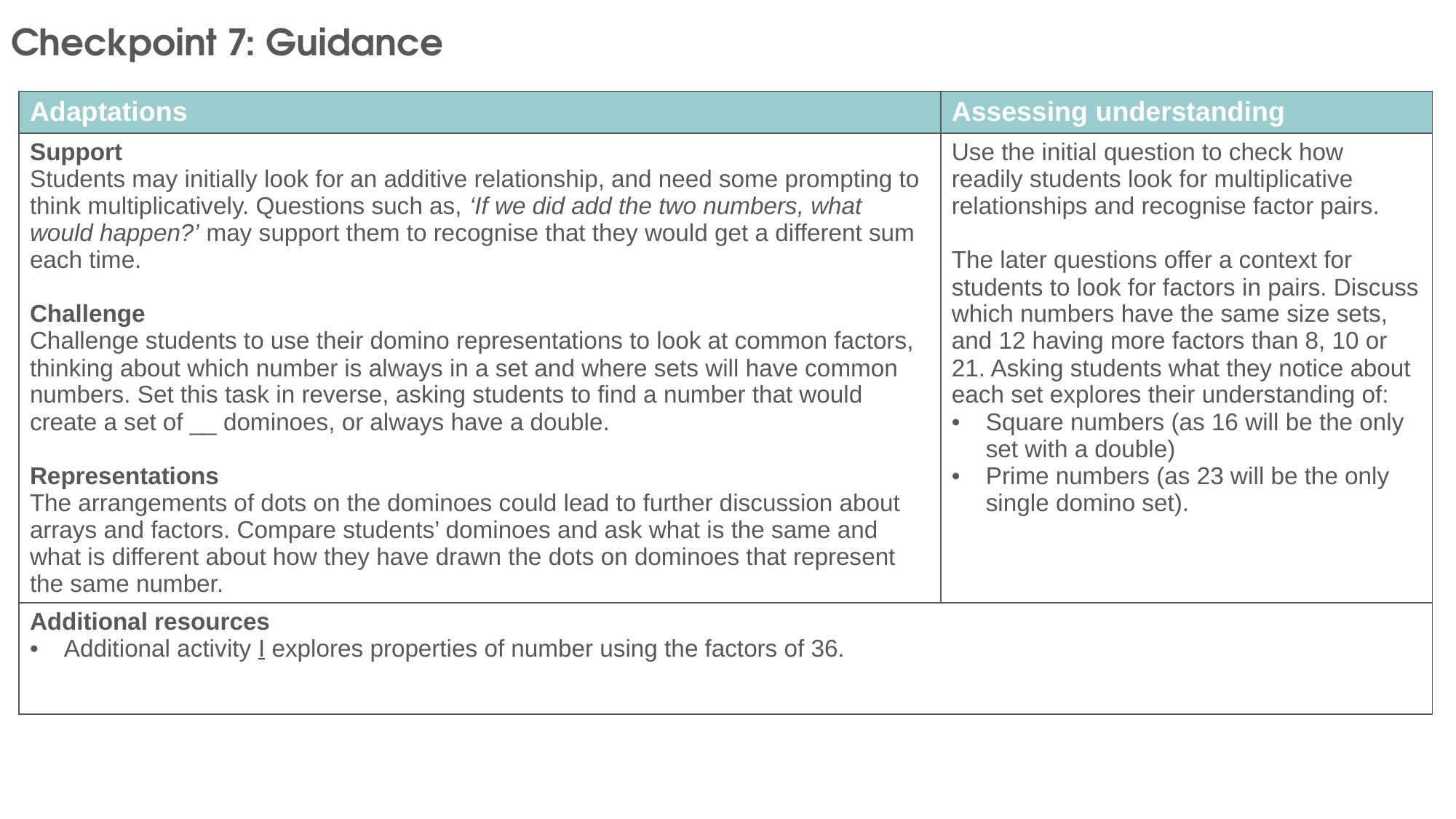

Checkpoint 7: Guidance
| Adaptations | Assessing understanding |
| --- | --- |
| Support Students may initially look for an additive relationship, and need some prompting to think multiplicatively. Questions such as, ‘If we did add the two numbers, what would happen?’ may support them to recognise that they would get a different sum each time. Challenge Challenge students to use their domino representations to look at common factors, thinking about which number is always in a set and where sets will have common numbers. Set this task in reverse, asking students to find a number that would create a set of \_\_ dominoes, or always have a double. Representations The arrangements of dots on the dominoes could lead to further discussion about arrays and factors. Compare students’ dominoes and ask what is the same and what is different about how they have drawn the dots on dominoes that represent the same number. | Use the initial question to check how readily students look for multiplicative relationships and recognise factor pairs. The later questions offer a context for students to look for factors in pairs. Discuss which numbers have the same size sets, and 12 having more factors than 8, 10 or 21. Asking students what they notice about each set explores their understanding of: Square numbers (as 16 will be the only set with a double) Prime numbers (as 23 will be the only single domino set). |
| Additional resources Additional activity I explores properties of number using the factors of 36. |  |